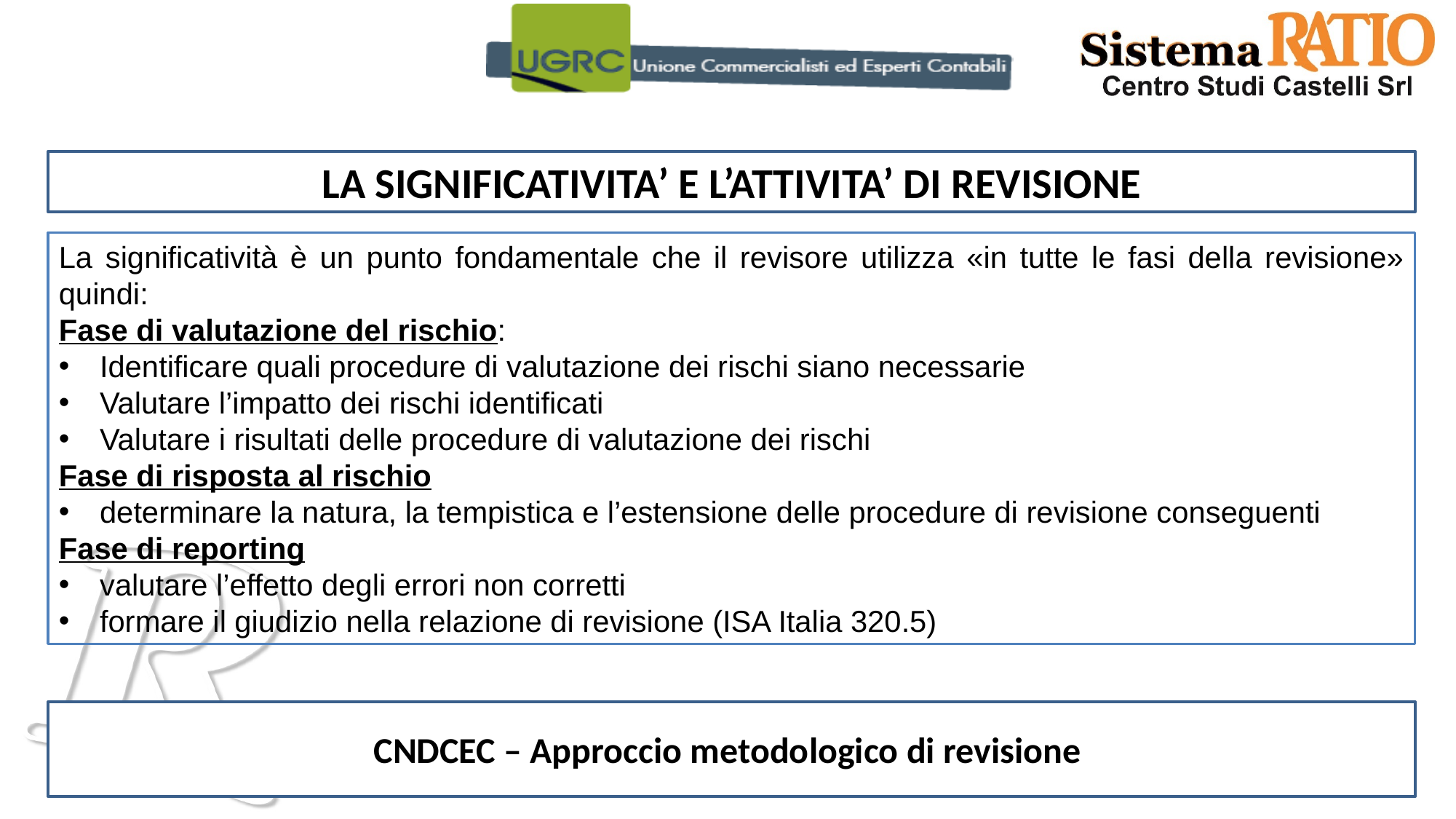

LA SIGNIFICATIVITA’ E L’ATTIVITA’ DI REVISIONE

La significatività è un punto fondamentale che il revisore utilizza «in tutte le fasi della revisione» quindi:
Fase di valutazione del rischio:
Identificare quali procedure di valutazione dei rischi siano necessarie
Valutare l’impatto dei rischi identificati
Valutare i risultati delle procedure di valutazione dei rischi
Fase di risposta al rischio
determinare la natura, la tempistica e l’estensione delle procedure di revisione conseguenti
Fase di reporting
valutare l’effetto degli errori non corretti
formare il giudizio nella relazione di revisione (ISA Italia 320.5)
CNDCEC – Approccio metodologico di revisione